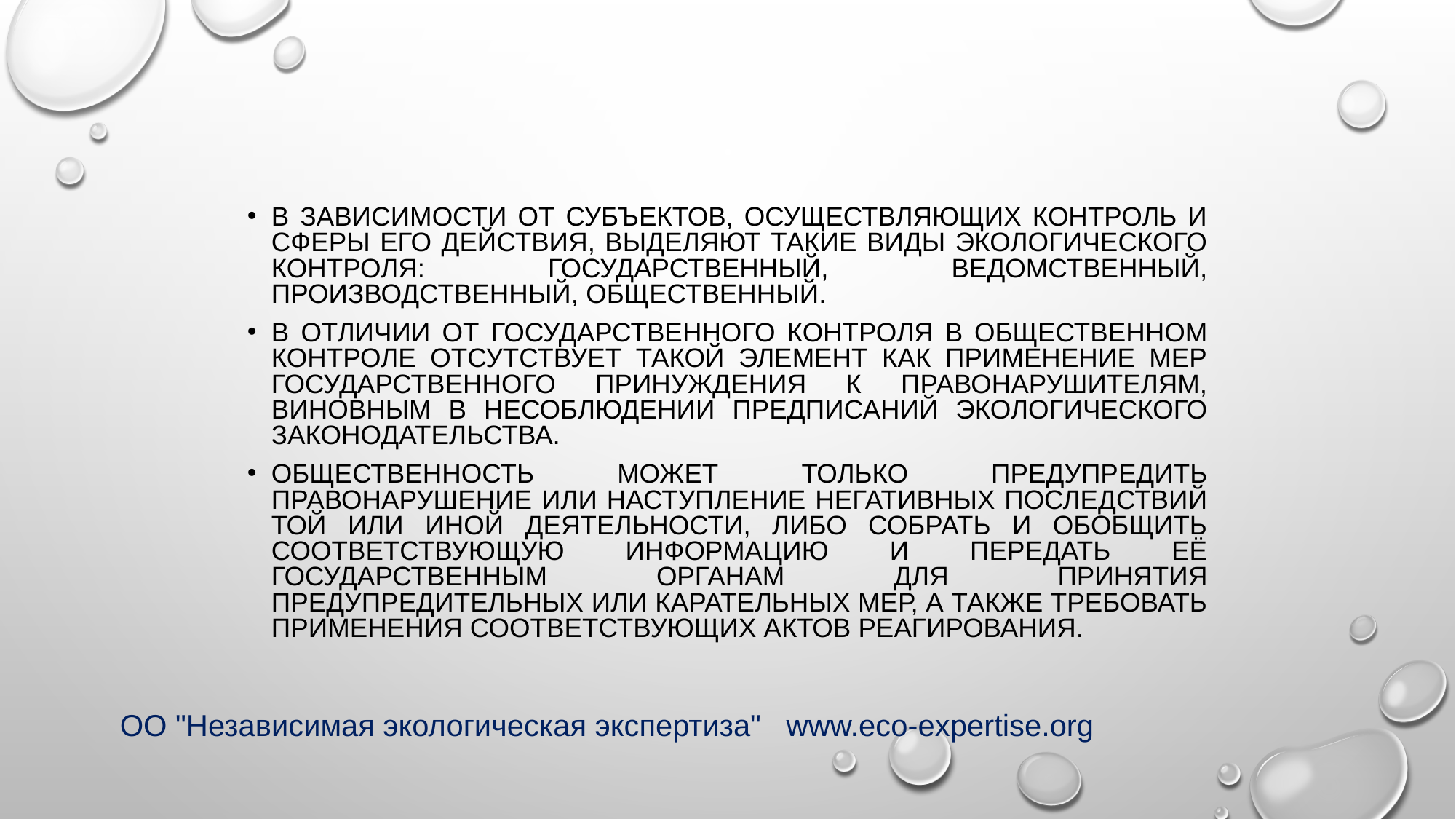

В зависимости от субъектов, осуществляющих контроль и сферы его действия, выделяют такие виды экологического контроля: государственный, ведомственный, производственный, общественный.
В отличии от государственного контроля в общественном контроле отсутствует такой элемент как применение мер государственного принуждения к правонарушителям, виновным в несоблюдении предписаний экологического законодательства.
Общественность может только предупредить правонарушение или наступление негативных последствий той или иной деятельности, либо собрать и обобщить соответствующую информацию и передать её государственным органам для принятия предупредительных или карательных мер, а также требовать применения соответствующих актов реагирования.
ОО "Независимая экологическая экспертиза"   www.eco-expertise.org